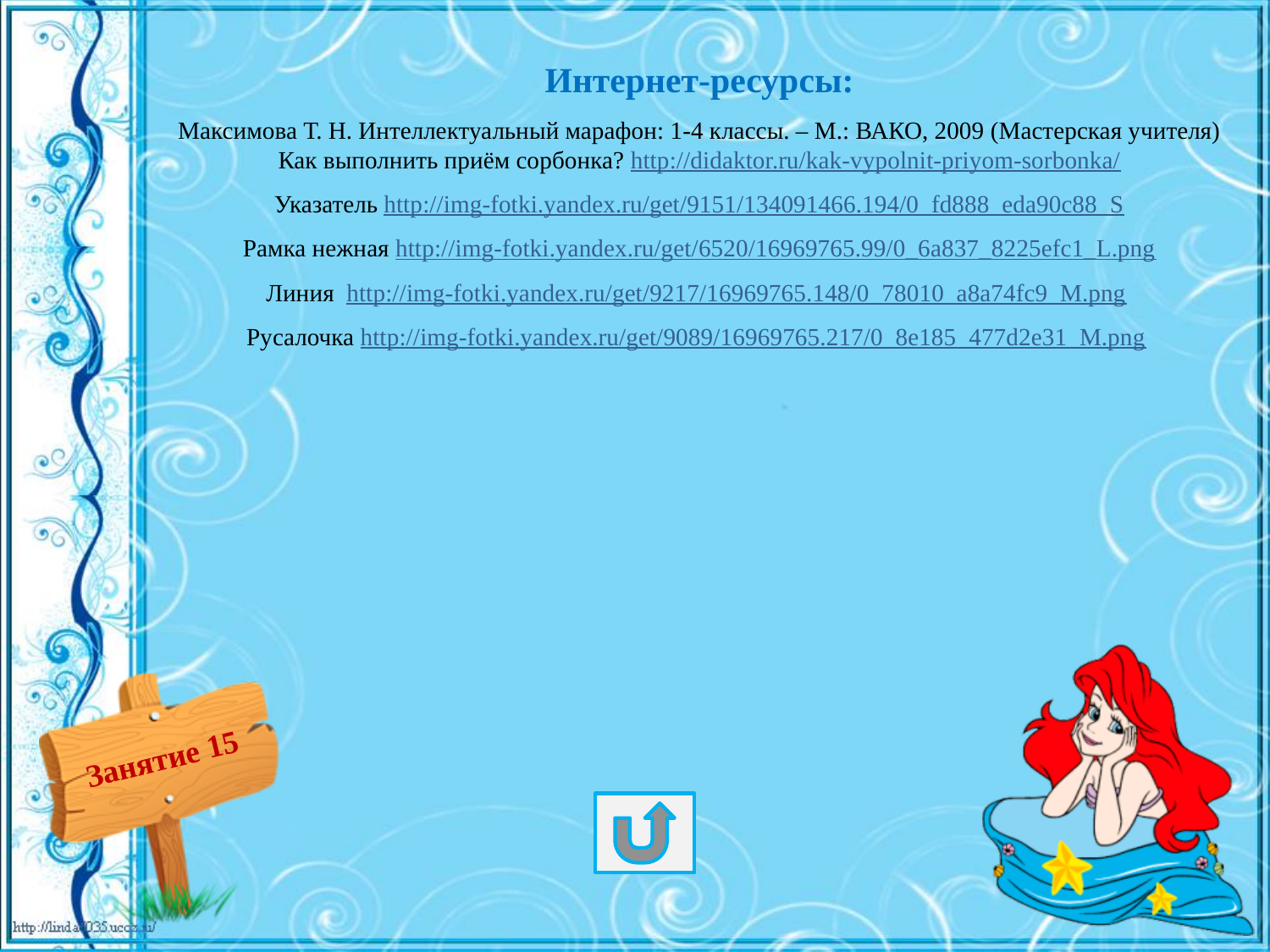

Интернет-ресурсы:
Максимова Т. Н. Интеллектуальный марафон: 1-4 классы. – М.: ВАКО, 2009 (Мастерская учителя)
Как выполнить приём сорбонка? http://didaktor.ru/kak-vypolnit-priyom-sorbonka/
Указатель http://img-fotki.yandex.ru/get/9151/134091466.194/0_fd888_eda90c88_S
Рамка нежная http://img-fotki.yandex.ru/get/6520/16969765.99/0_6a837_8225efc1_L.png
Линия  http://img-fotki.yandex.ru/get/9217/16969765.148/0_78010_a8a74fc9_M.png
Русалочка http://img-fotki.yandex.ru/get/9089/16969765.217/0_8e185_477d2e31_M.png